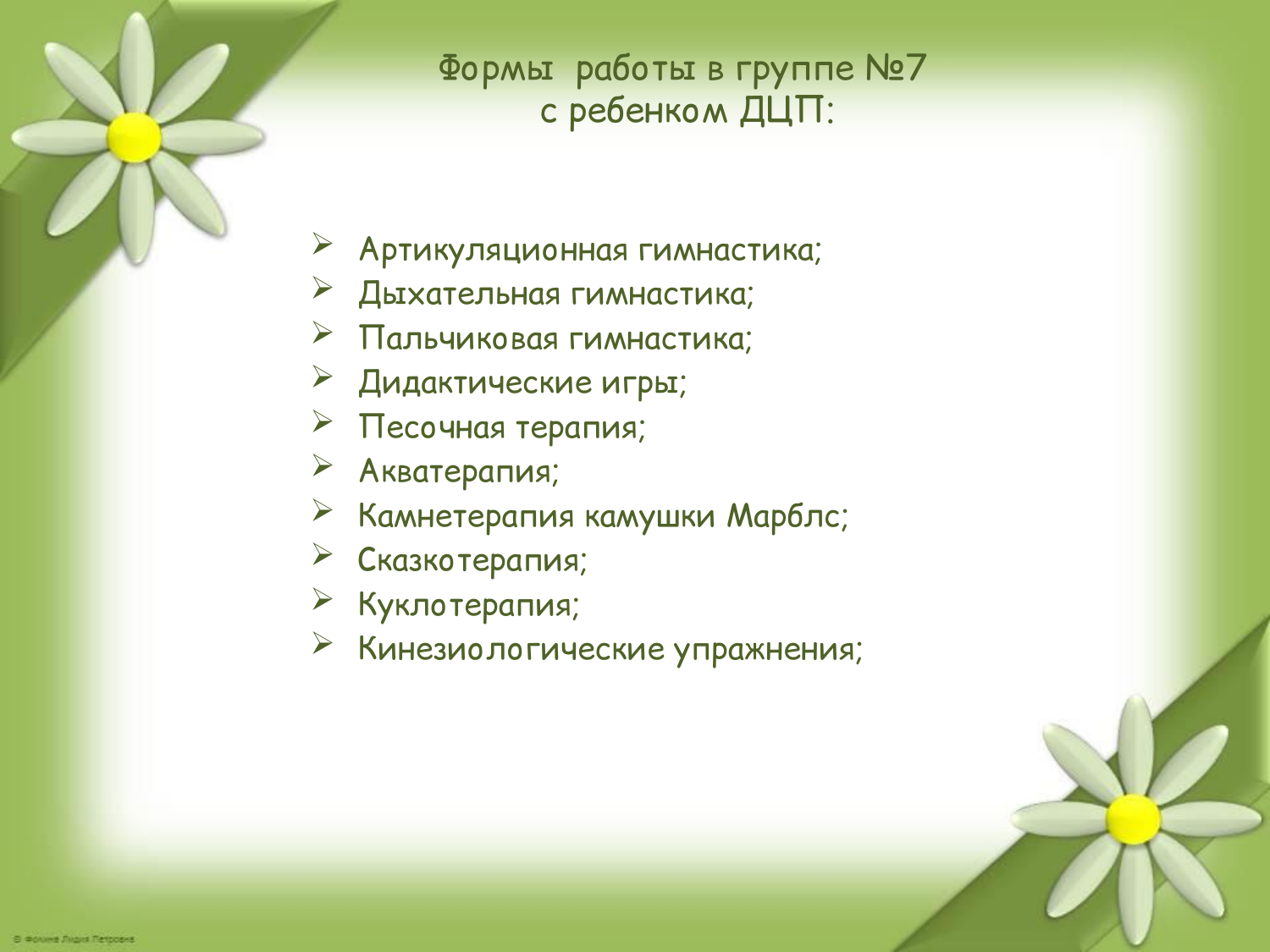

# Формы  работы в группе №7 с ребенком ДЦП:
Артикуляционная гимнастика;
Дыхательная гимнастика;
Пальчиковая гимнастика;
Дидактические игры;
Песочная терапия;
Акватерапия;
Камнетерапия камушки Марблс;
Сказкотерапия;
Куклотерапия;
Кинезиологические упражнения;